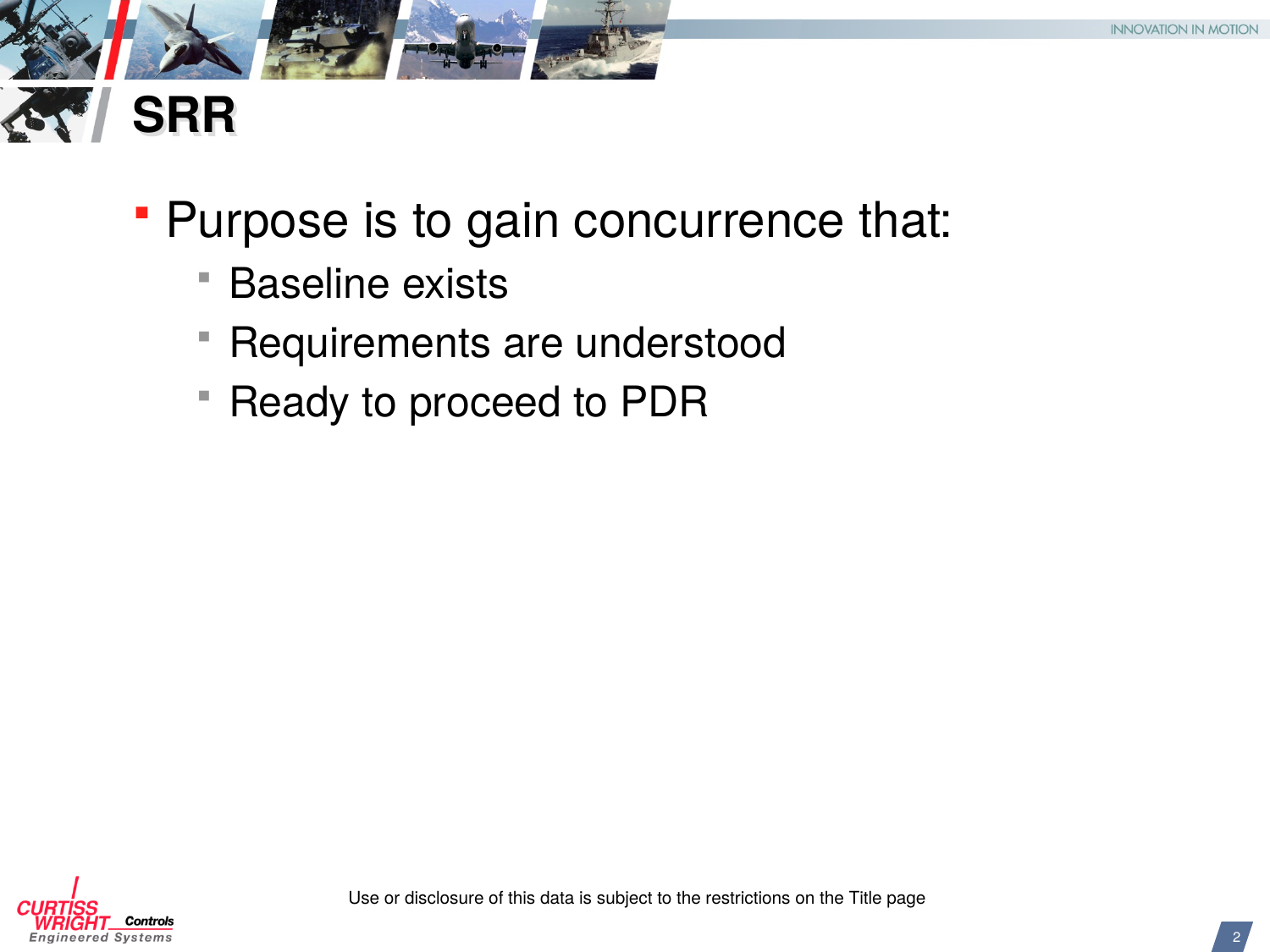

# SRR
Purpose is to gain concurrence that:
Baseline exists
Requirements are understood
Ready to proceed to PDR

2